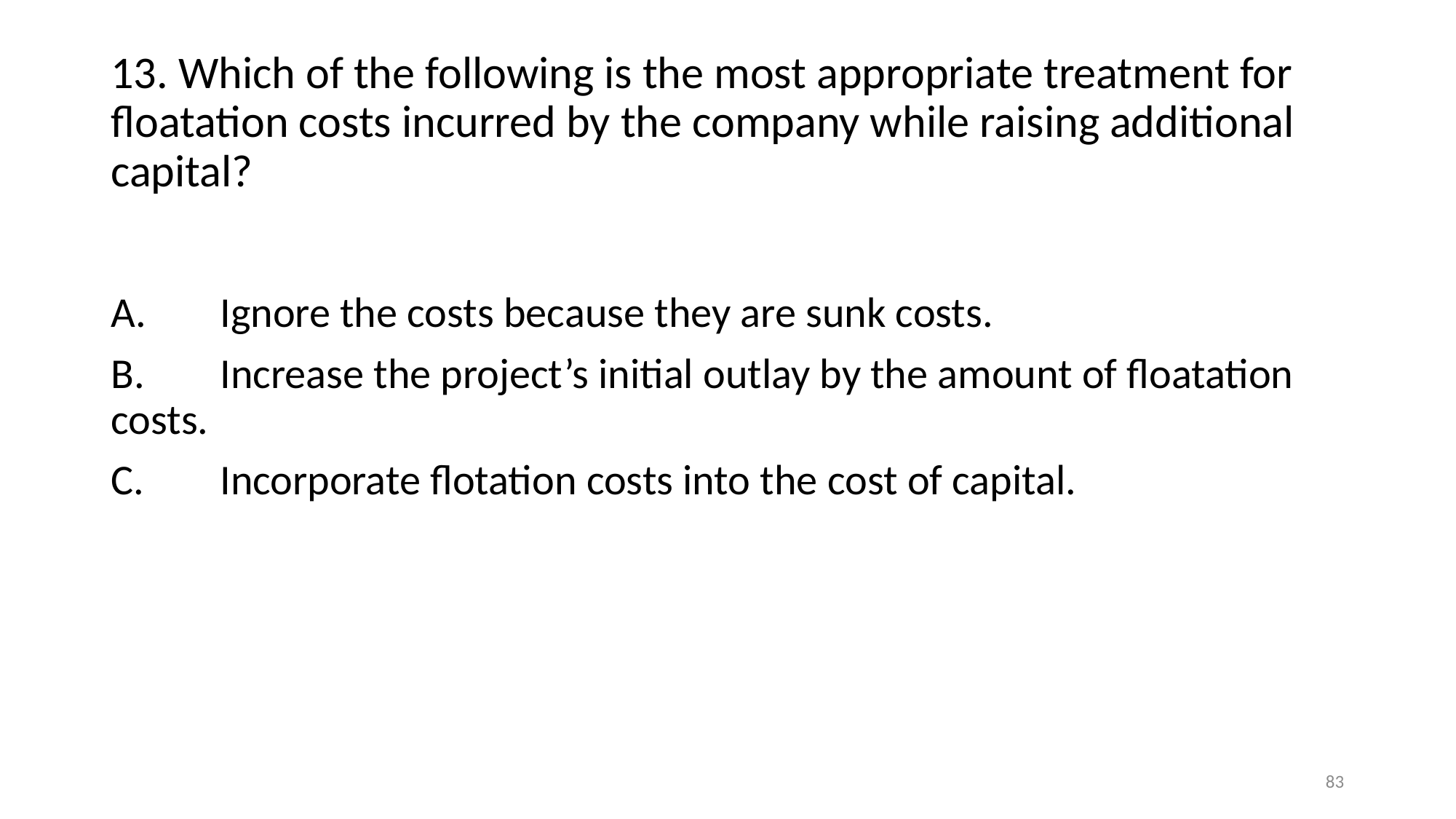

# 13. Which of the following is the most appropriate treatment for floatation costs incurred by the company while raising additional capital?
A.	Ignore the costs because they are sunk costs.
B.	Increase the project’s initial outlay by the amount of floatation costs.
C.	Incorporate flotation costs into the cost of capital.
83